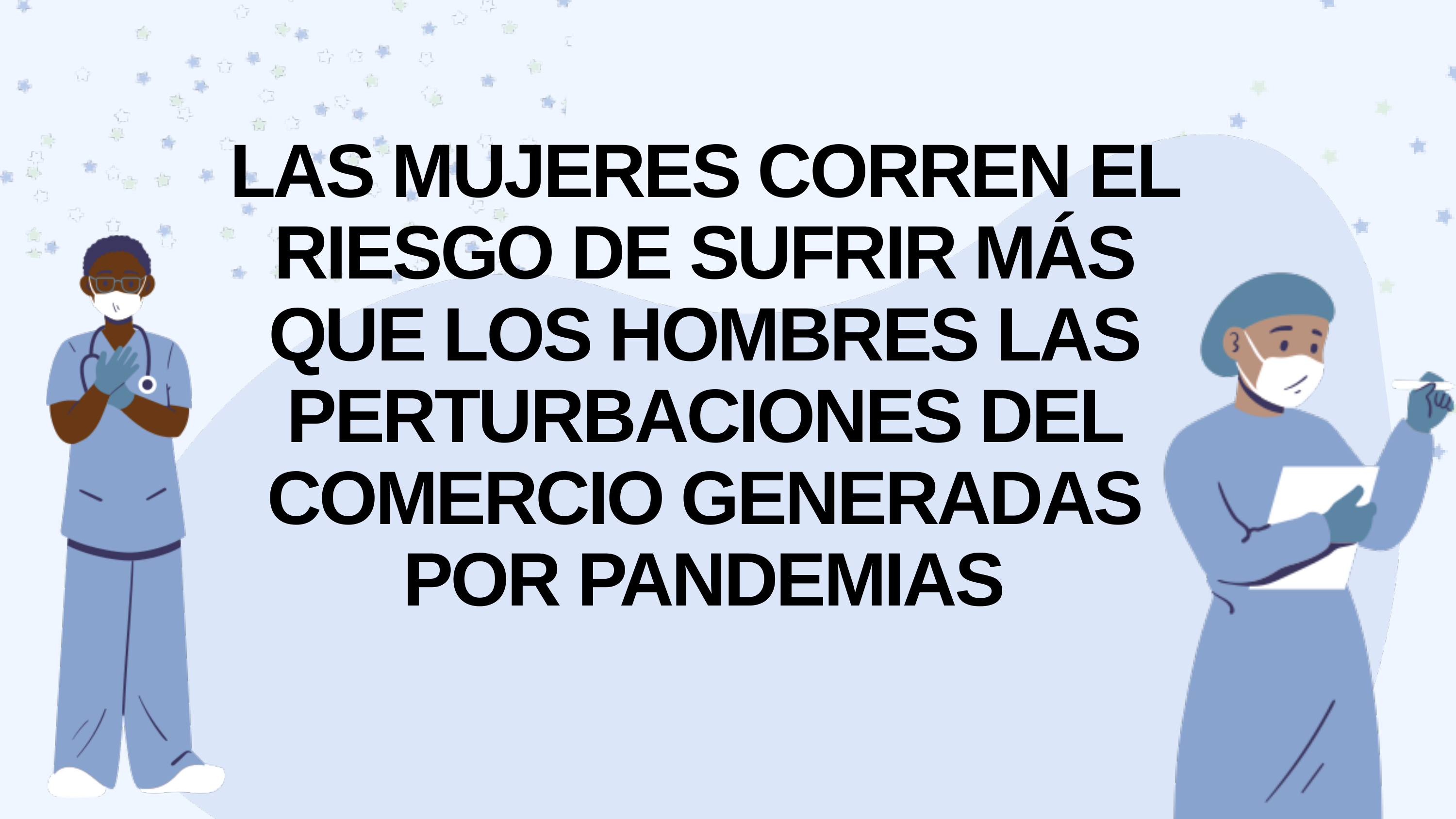

LAS MUJERES CORREN EL RIESGO DE SUFRIR MÁS QUE LOS HOMBRES LAS PERTURBACIONES DEL COMERCIO GENERADAS POR PANDEMIAS